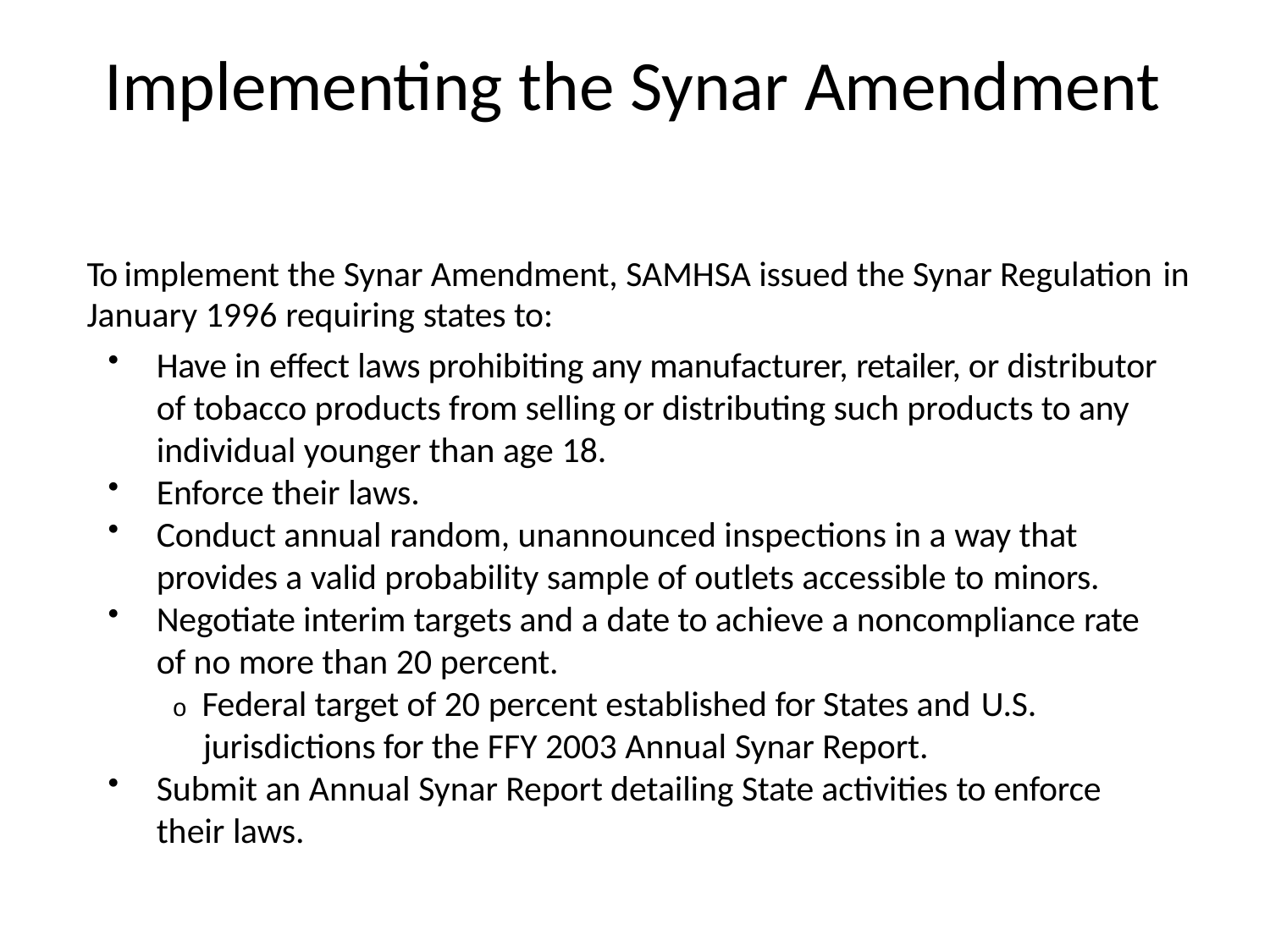

# Implementing the Synar Amendment
To implement the Synar Amendment, SAMHSA issued the Synar Regulation in
January 1996 requiring states to:
Have in effect laws prohibiting any manufacturer, retailer, or distributor  of tobacco products from selling or distributing such products to any  individual younger than age 18.
Enforce their laws.
Conduct annual random, unannounced inspections in a way that  provides a valid probability sample of outlets accessible to minors.
Negotiate interim targets and a date to achieve a noncompliance rate  of no more than 20 percent.
o Federal target of 20 percent established for States and U.S.
jurisdictions for the FFY 2003 Annual Synar Report.
Submit an Annual Synar Report detailing State activities to enforce  their laws.
9